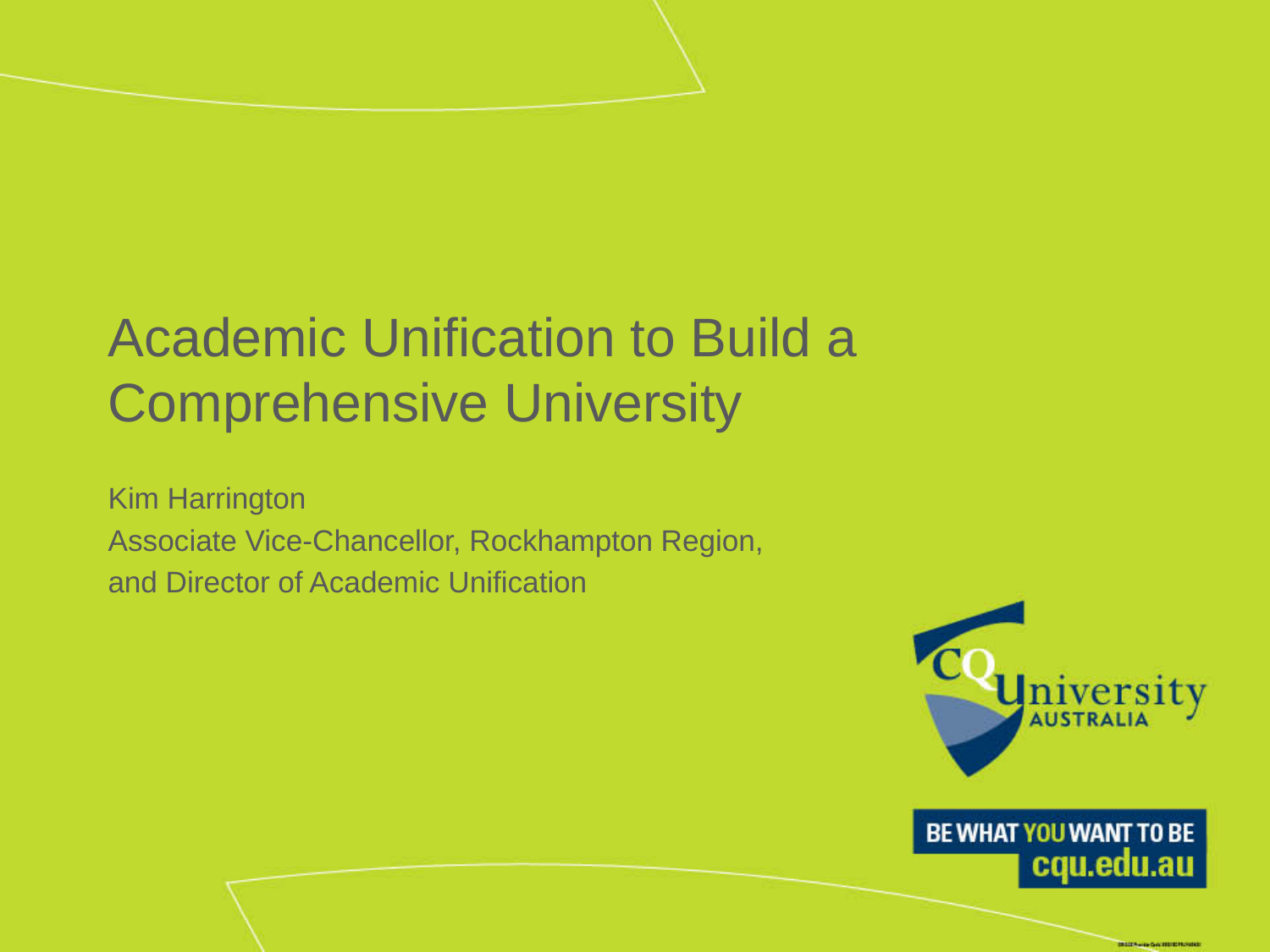

# Academic Unification to Build a Comprehensive University
Kim Harrington
Associate Vice-Chancellor, Rockhampton Region,
and Director of Academic Unification